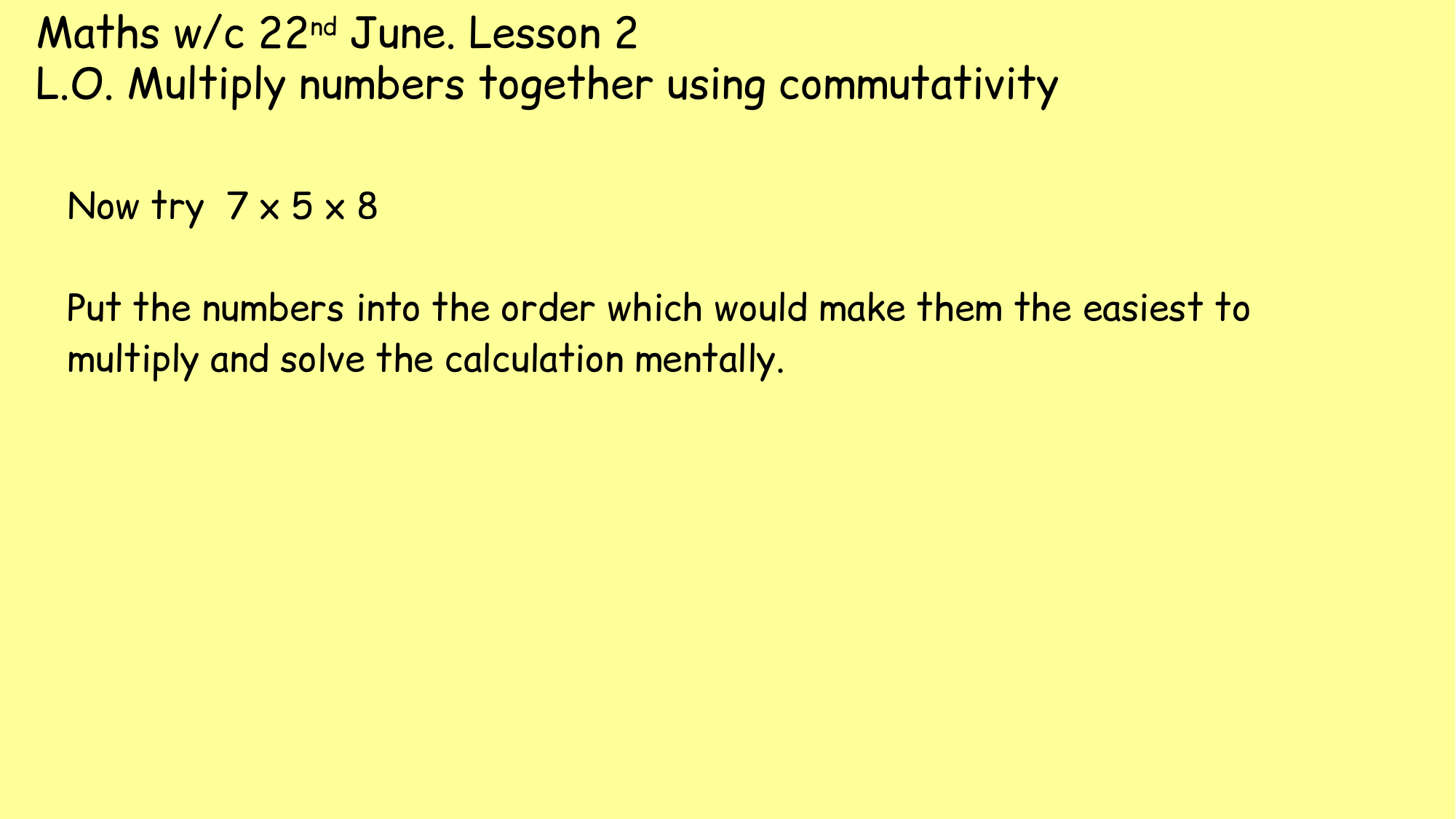

Maths w/c 22nd June. Lesson 2
L.O. Multiply numbers together using commutativity
| Now try 7 x 5 x 8 Put the numbers into the order which would make them the easiest to multiply and solve the calculation mentally. |
| --- |